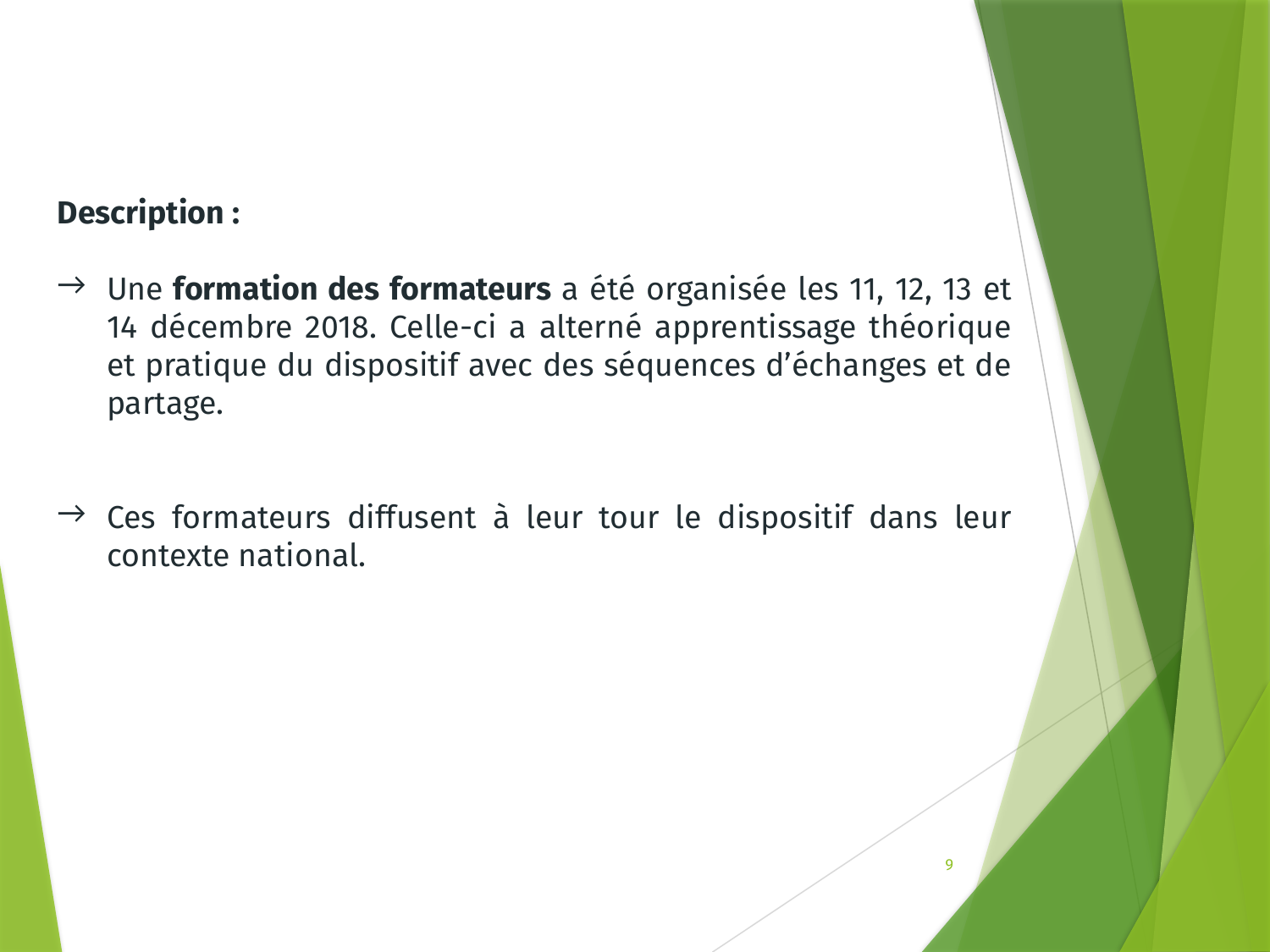

Description :

Une formation des formateurs a été organisée les 11, 12, 13 et 14 décembre 2018. Celle-ci a alterné apprentissage théorique et pratique du dispositif avec des séquences d’échanges et de partage.

Ces formateurs diffusent à leur tour le dispositif dans leur contexte national.

9